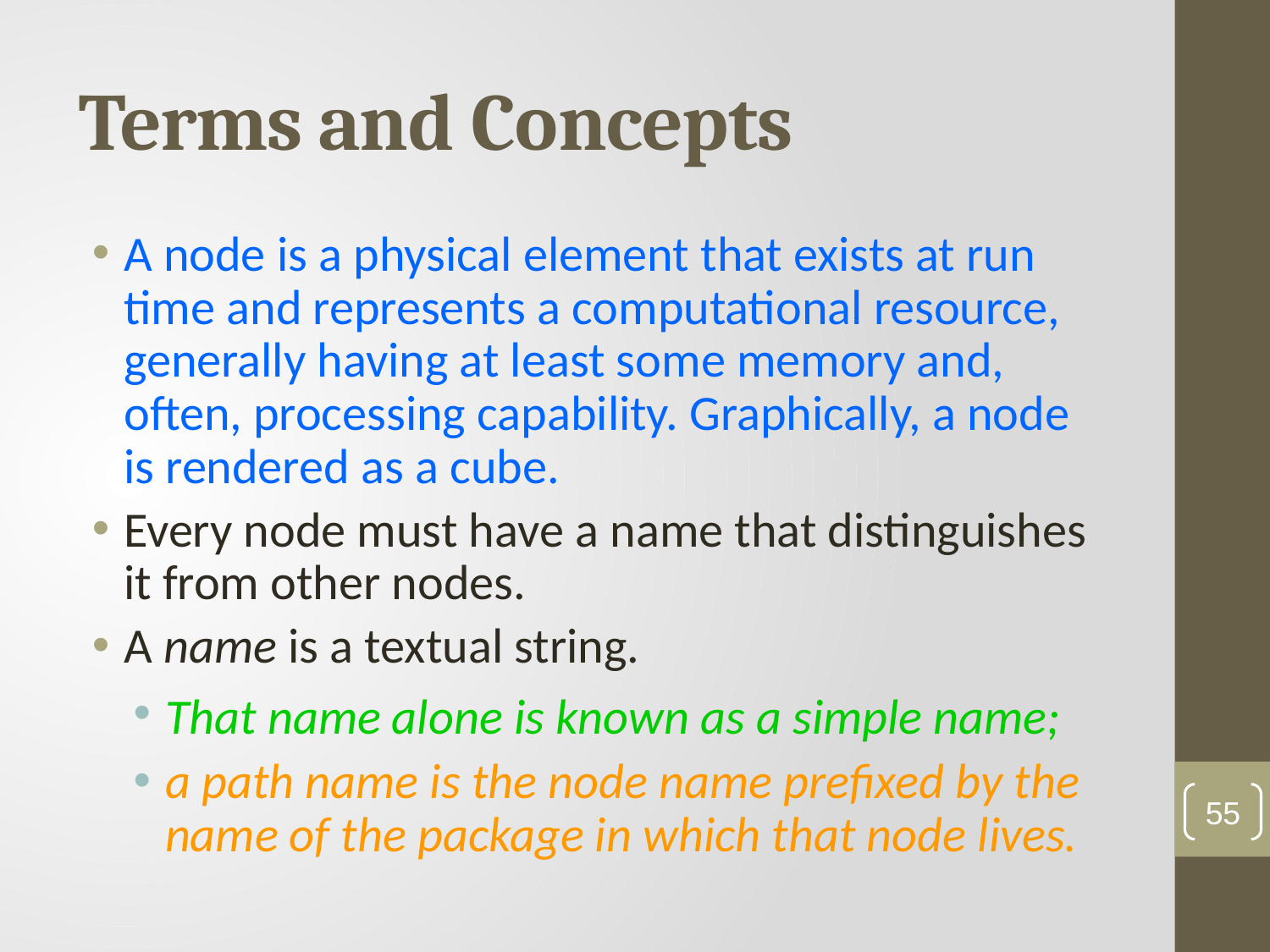

# Terms and Concepts
A node is a physical element that exists at run time and represents a computational resource, generally having at least some memory and, often, processing capability. Graphically, a node is rendered as a cube.
Every node must have a name that distinguishes it from other nodes.
A name is a textual string.
That name alone is known as a simple name;
a path name is the node name prefixed by the name of the package in which that node lives.
55